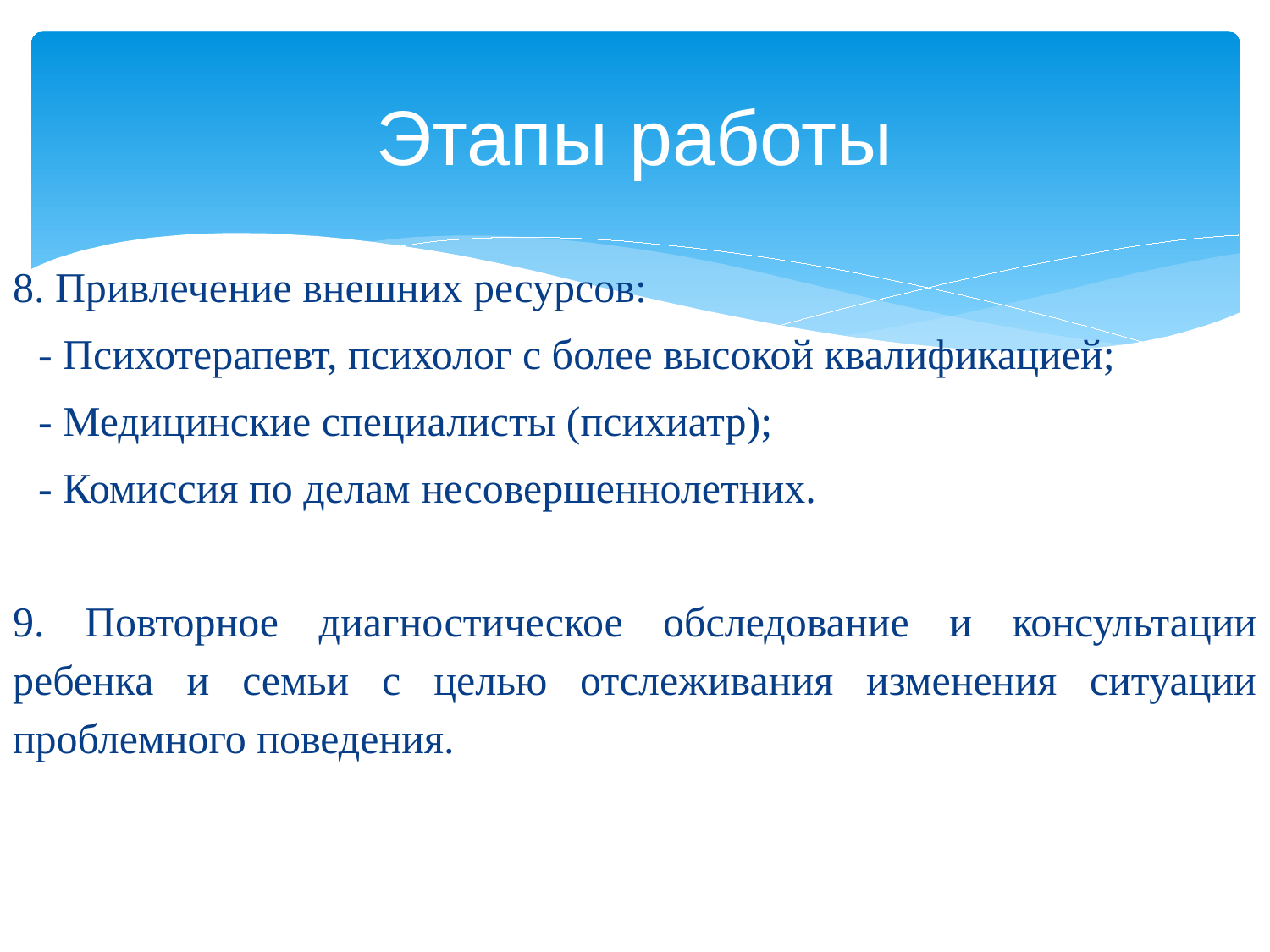

# Этапы работы
8. Привлечение внешних ресурсов:
- Психотерапевт, психолог с более высокой квалификацией;
- Медицинские специалисты (психиатр);
- Комиссия по делам несовершеннолетних.

9. Повторное диагностическое обследование и консультации ребенка и семьи с целью отслеживания изменения ситуации проблемного поведения.